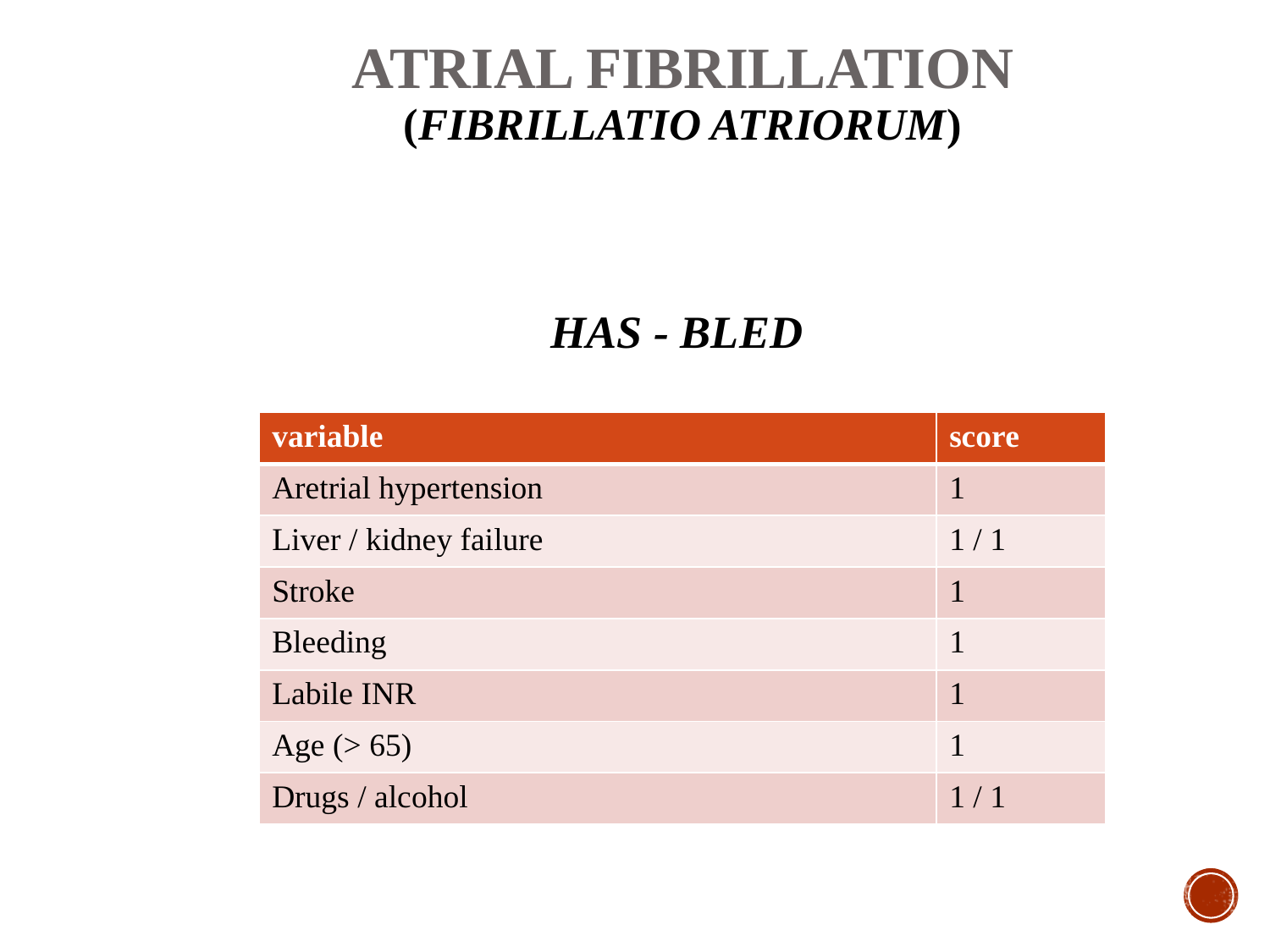

# ATRIAL FIBRILLATION (Fibrillatio atriorum)
HAS - BLED
| variable | score |
| --- | --- |
| Aretrial hypertension | 1 |
| Liver / kidney failure | 1 / 1 |
| Stroke | 1 |
| Bleeding | 1 |
| Labile INR | 1 |
| Age (> 65) | 1 |
| Drugs / alcohol | 1 / 1 |